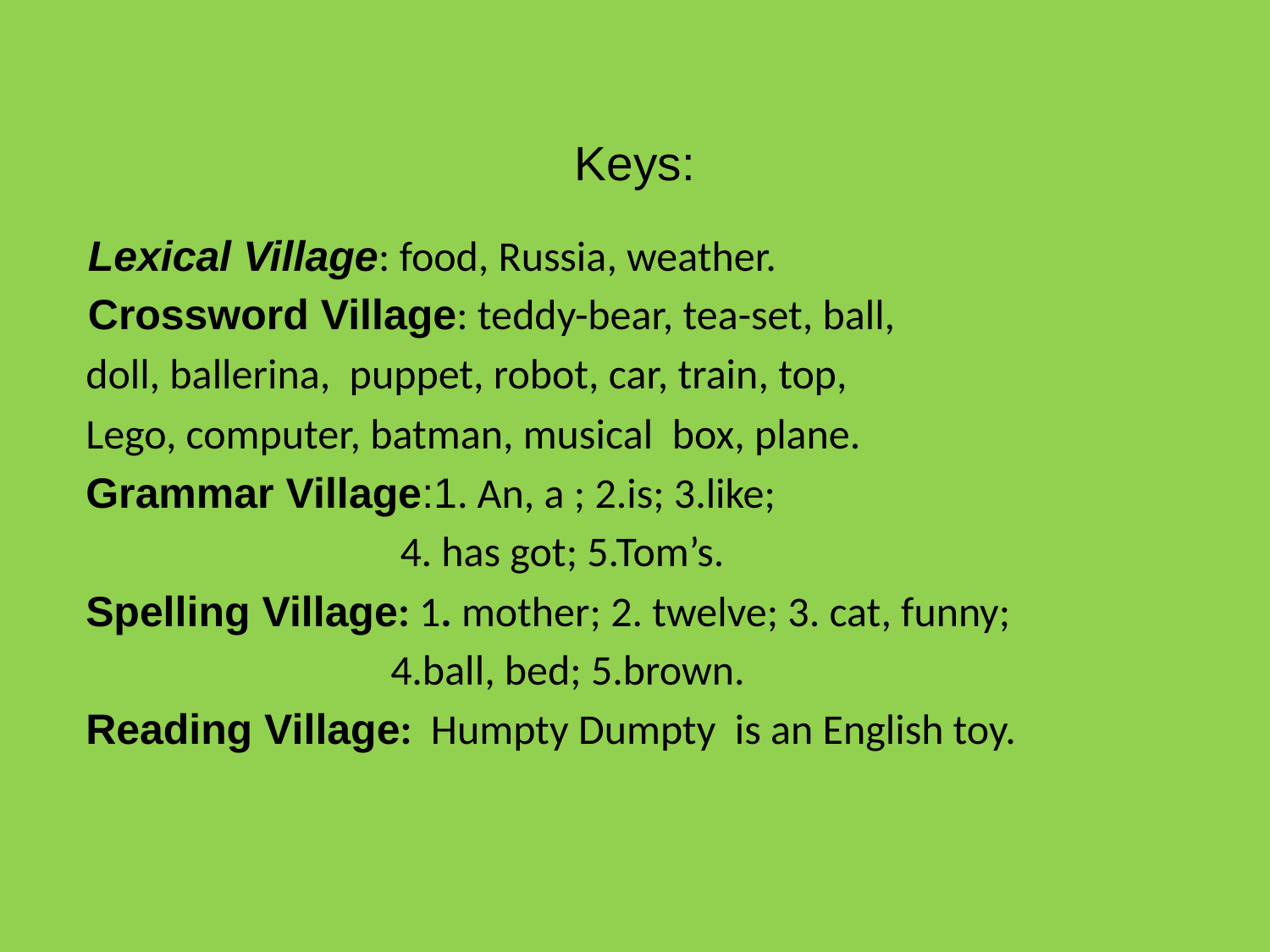

# Keys:
 Lexical Village: food, Russia, weather.
 Crossword Village: teddy-bear, tea-set, ball,
 doll, ballerina,  puppet, robot, car, train, top,
 Lego, computer, batman, musical  box, plane.
 Grammar Village:1. An, a ; 2.is; 3.like;
                                  4. has got; 5.Tom’s.
 Spelling Village: 1. mother; 2. twelve; 3. cat, funny;
                                 4.ball, bed; 5.brown.
 Reading Village:  Humpty Dumpty  is an English toy.